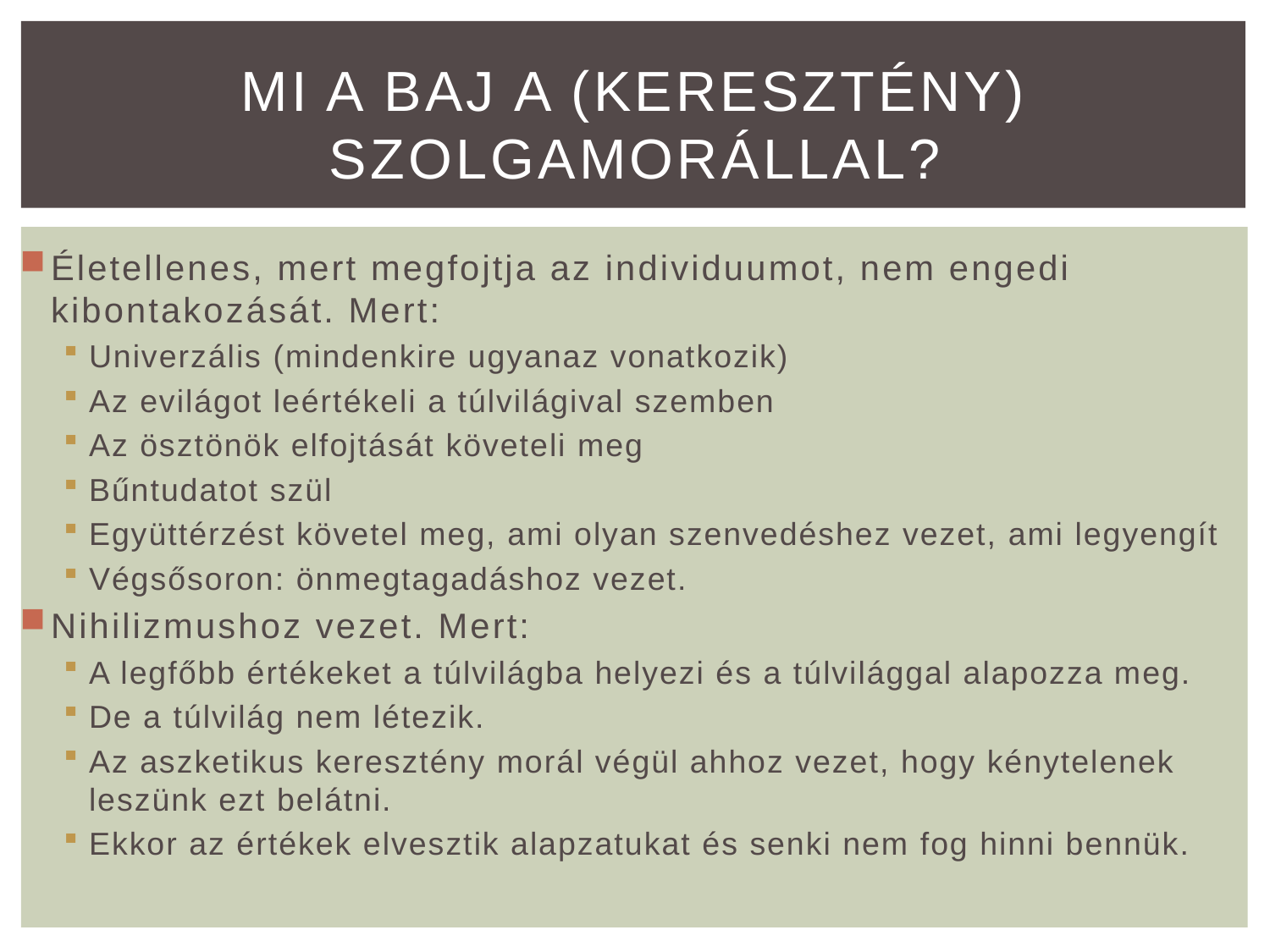

# Mi a baj a (keresztény) szolgamorállal?
Életellenes, mert megfojtja az individuumot, nem engedi kibontakozását. Mert:
Univerzális (mindenkire ugyanaz vonatkozik)
Az evilágot leértékeli a túlvilágival szemben
Az ösztönök elfojtását követeli meg
Bűntudatot szül
Együttérzést követel meg, ami olyan szenvedéshez vezet, ami legyengít
Végsősoron: önmegtagadáshoz vezet.
Nihilizmushoz vezet. Mert:
A legfőbb értékeket a túlvilágba helyezi és a túlvilággal alapozza meg.
De a túlvilág nem létezik.
Az aszketikus keresztény morál végül ahhoz vezet, hogy kénytelenek leszünk ezt belátni.
Ekkor az értékek elvesztik alapzatukat és senki nem fog hinni bennük.